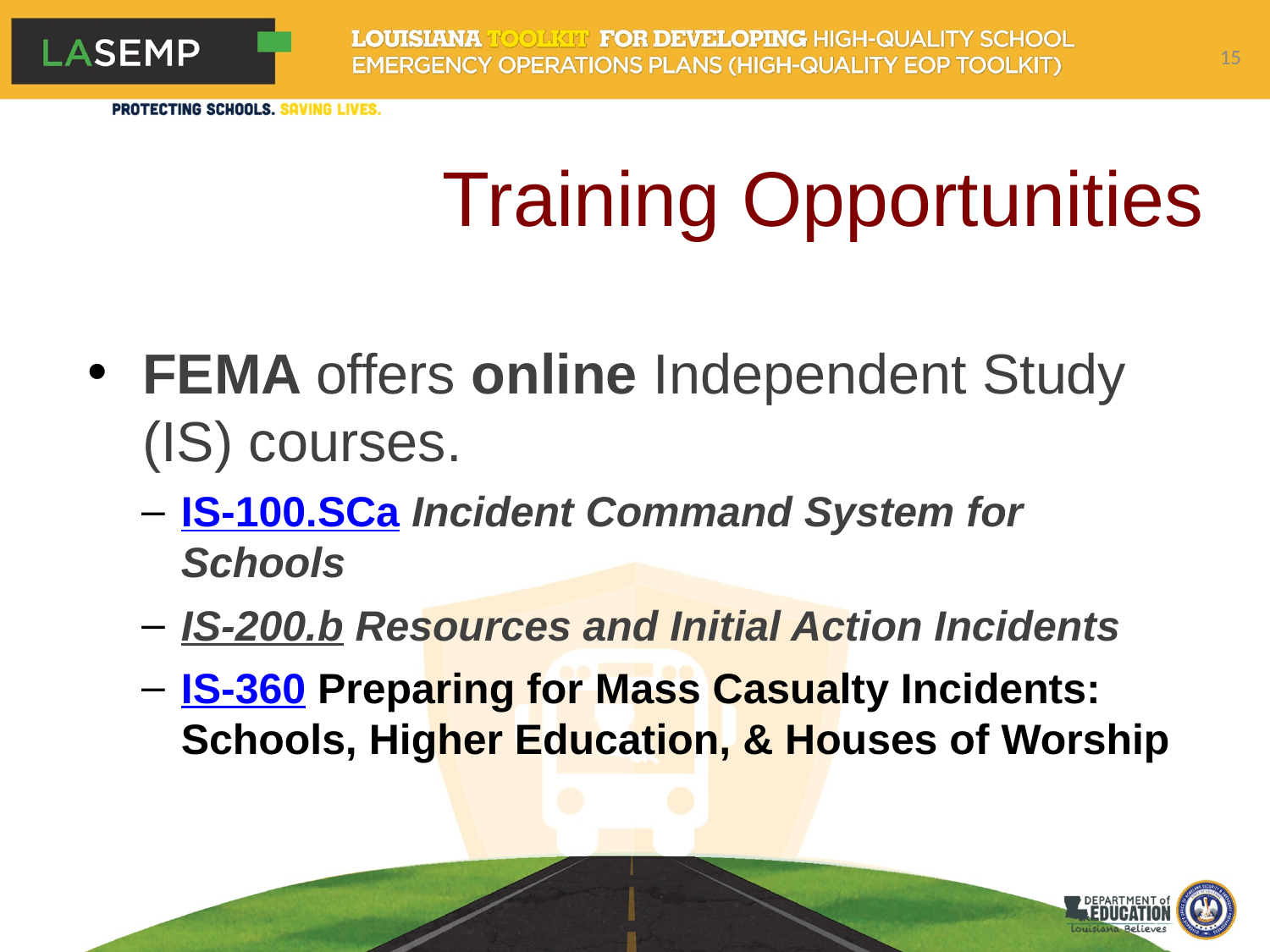

15
# Training Opportunities
FEMA offers online Independent Study (IS) courses.
IS-100.SCa Incident Command System for Schools
IS-200.b Resources and Initial Action Incidents
IS-360 Preparing for Mass Casualty Incidents: Schools, Higher Education, & Houses of Worship